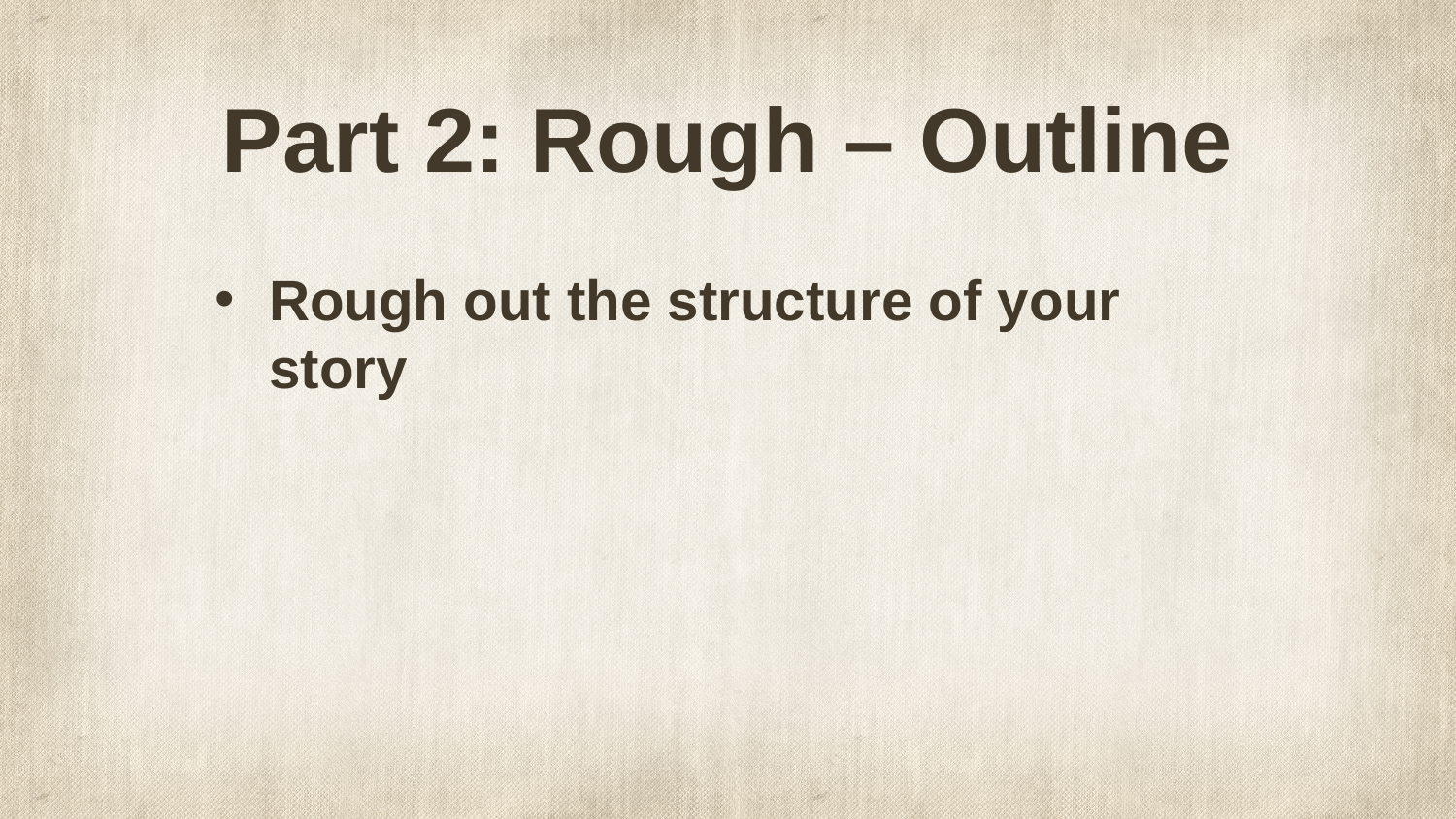

# Part 2: Rough – Outline
Rough out the structure of your story